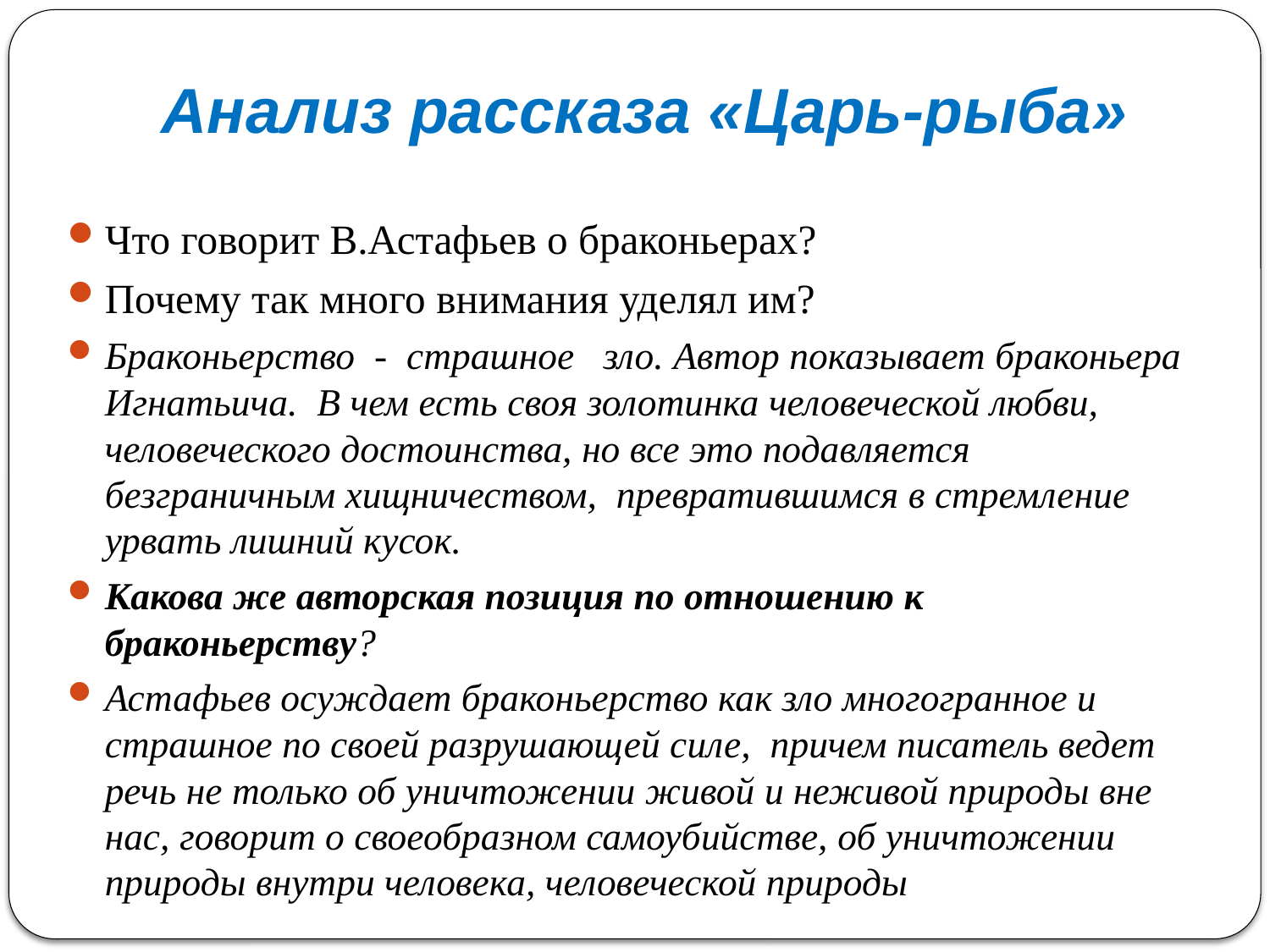

# Анализ рассказа «Царь-рыба»
Что говорит В.Астафьев о браконьерах?
Почему так много внимания уделял им?
Браконьерство  -  страшное   зло. Автор показывает браконьера  Игнатьича.  В чем есть своя золотинка человеческой любви, человеческого достоинства, но все это подавляется безграничным хищничеством,  превратившимся в стремление урвать лишний кусок.
Какова же авторская позиция по отношению к  браконьерству?
Астафьев осуждает браконьерство как зло многогранное и страшное по своей разрушающей силе,  причем писатель ведет речь не только об уничтожении живой и неживой природы вне нас, говорит о своеобразном самоубийстве, об уничтожении природы внутри человека, человеческой природы